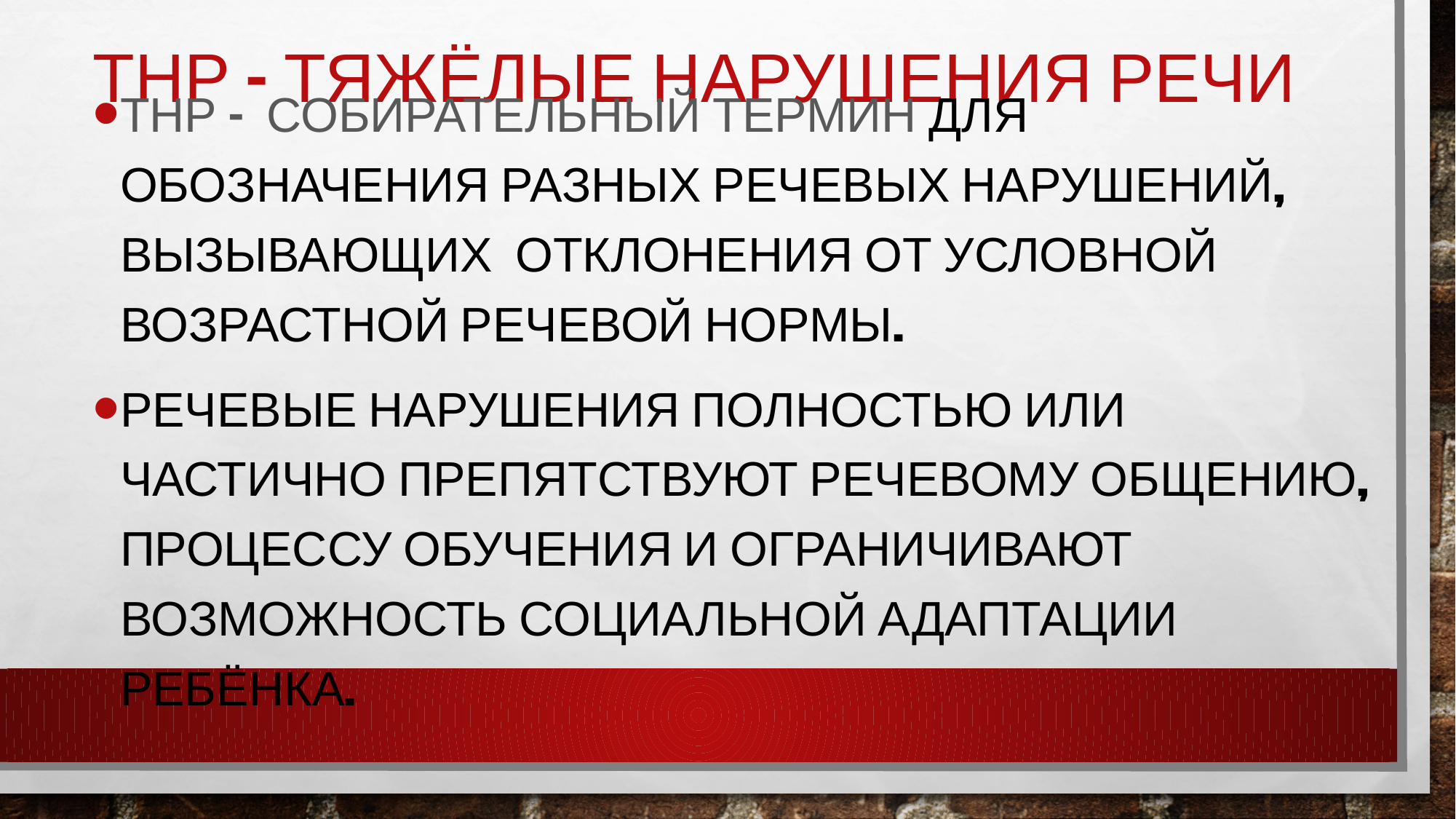

# Тнр - тяжёлые нарушения речи
тнр -  собирательный термин для обозначения разных речевых нарушений,  вызывающих  отклонения от условной возрастной речевой нормы.
Речевые нарушения полностью или частично препятствуют речевому общению, процессу обучения и ограничивают возможность социальной адаптации ребёнка.